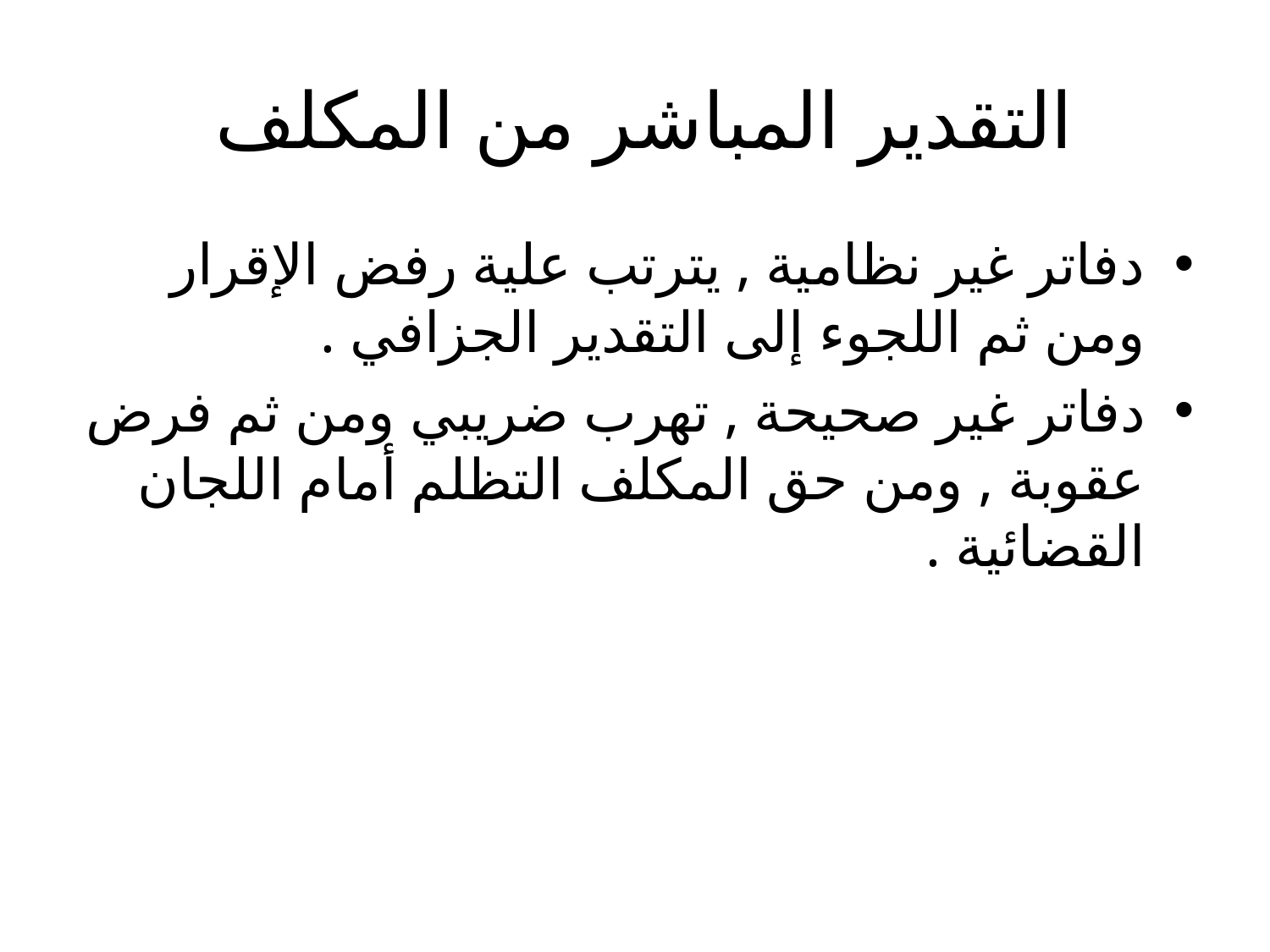

# التقدير المباشر من المكلف
دفاتر غير نظامية , يترتب علية رفض الإقرار ومن ثم اللجوء إلى التقدير الجزافي .
دفاتر غير صحيحة , تهرب ضريبي ومن ثم فرض عقوبة , ومن حق المكلف التظلم أمام اللجان القضائية .